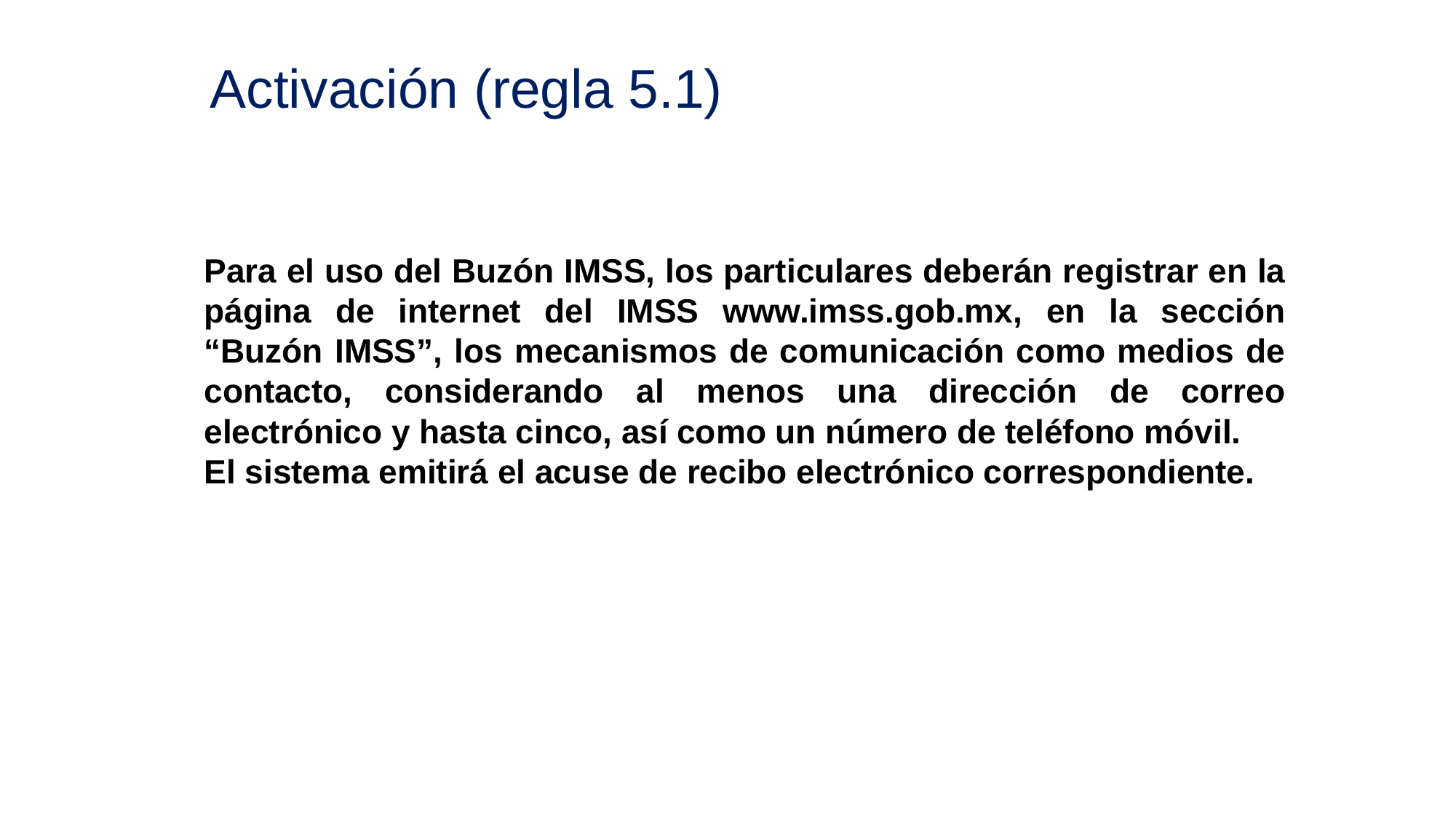

# Activación (regla 5.1)
Para el uso del Buzón IMSS, los particulares deberán registrar en la página de internet del IMSS www.imss.gob.mx, en la sección “Buzón IMSS”, los mecanismos de comunicación como medios de contacto, considerando al menos una dirección de correo electrónico y hasta cinco, así como un número de teléfono móvil.
El sistema emitirá el acuse de recibo electrónico correspondiente.